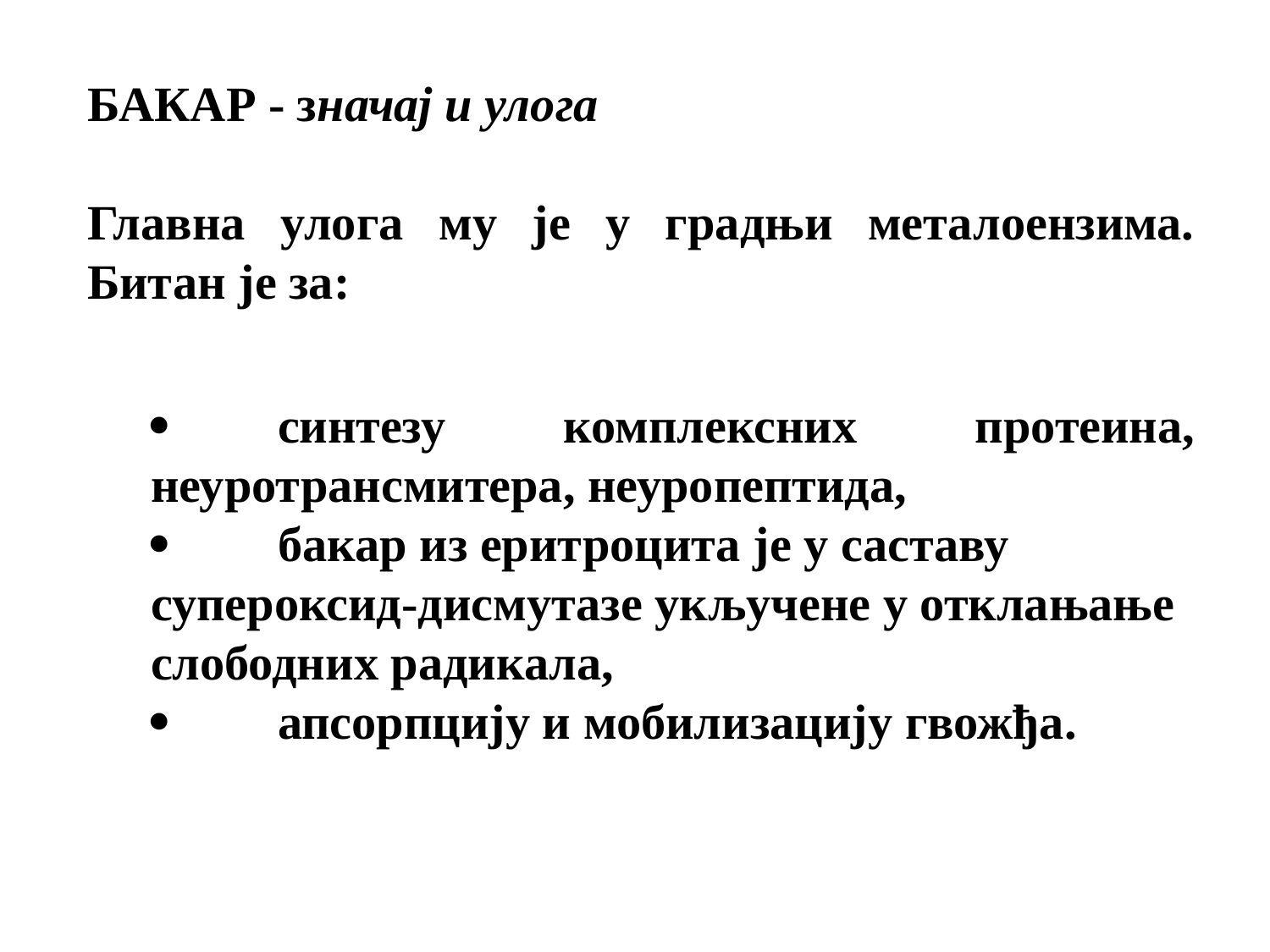

БАКАР - значај и улога

Главна улога му је у градњи металоензима. Битан је за:

•	синтезу комплексних протеина, неуротрансмитера, неуропептида,
•	бакар из еритроцита је у саставу супероксид-дисмутазе укључене у отклањање слободних радикала,
•	апсорпцију и мобилизацију гвожђа.